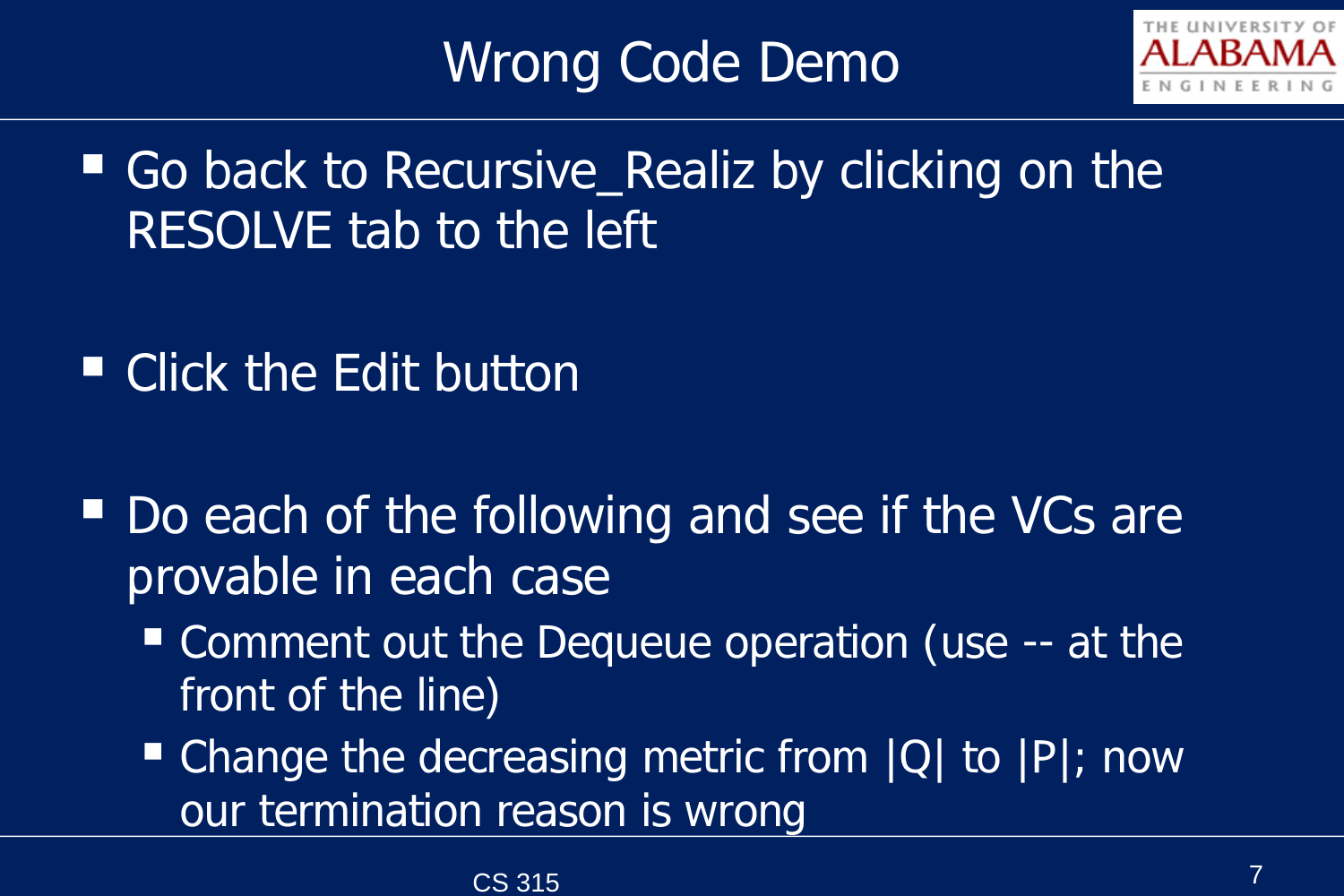

# Wrong Code Demo
Go back to Recursive_Realiz by clicking on the RESOLVE tab to the left

Click the Edit button

Do each of the following and see if the VCs are provable in each case
Comment out the Dequeue operation (use -- at the front of the line)
Change the decreasing metric from |Q| to |P|; now our termination reason is wrong
CS 315                                                                             Spring 2011
7